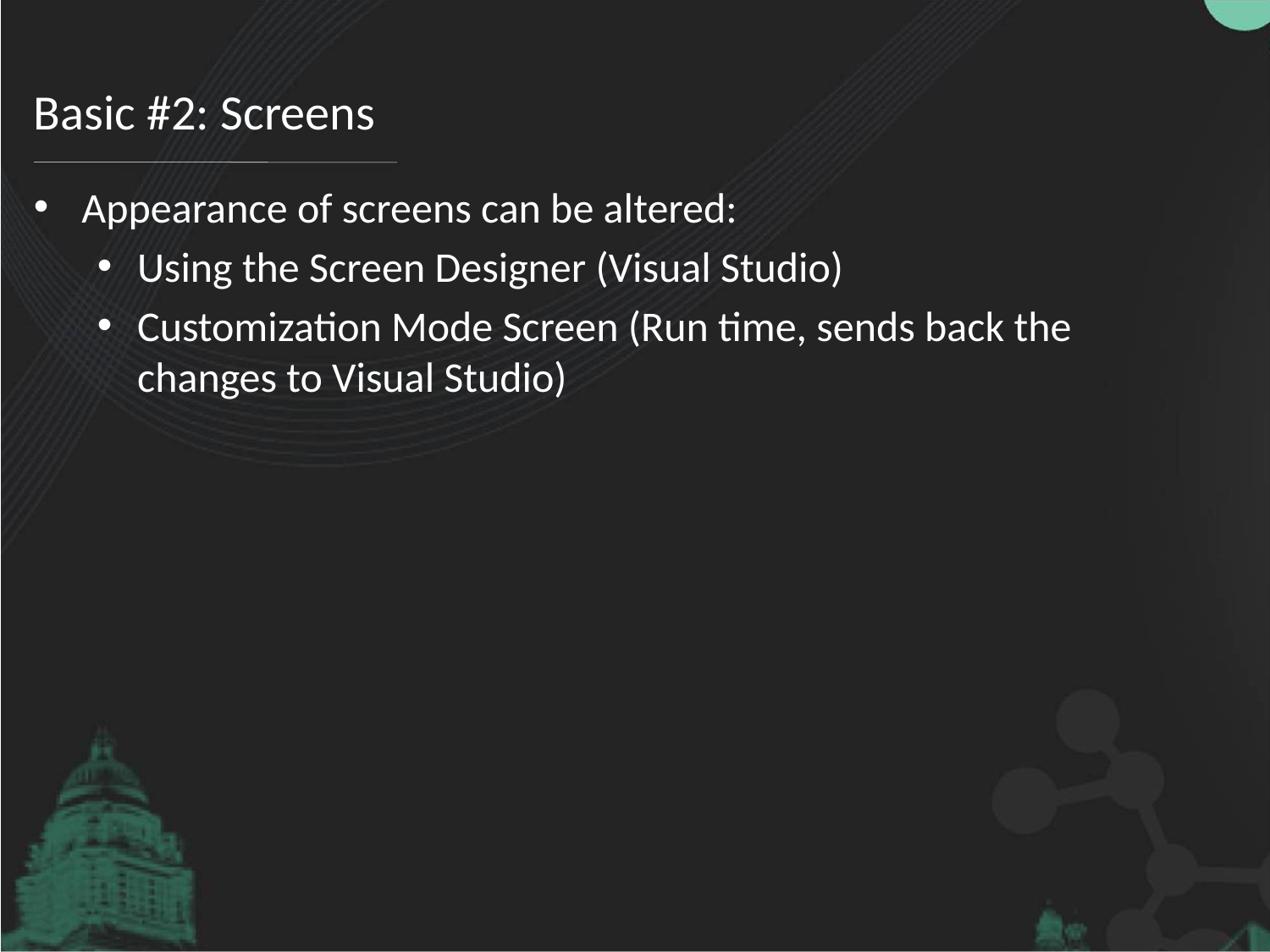

# Basic #2: Screens
Appearance of screens can be altered:
Using the Screen Designer (Visual Studio)
Customization Mode Screen (Run time, sends back the changes to Visual Studio)